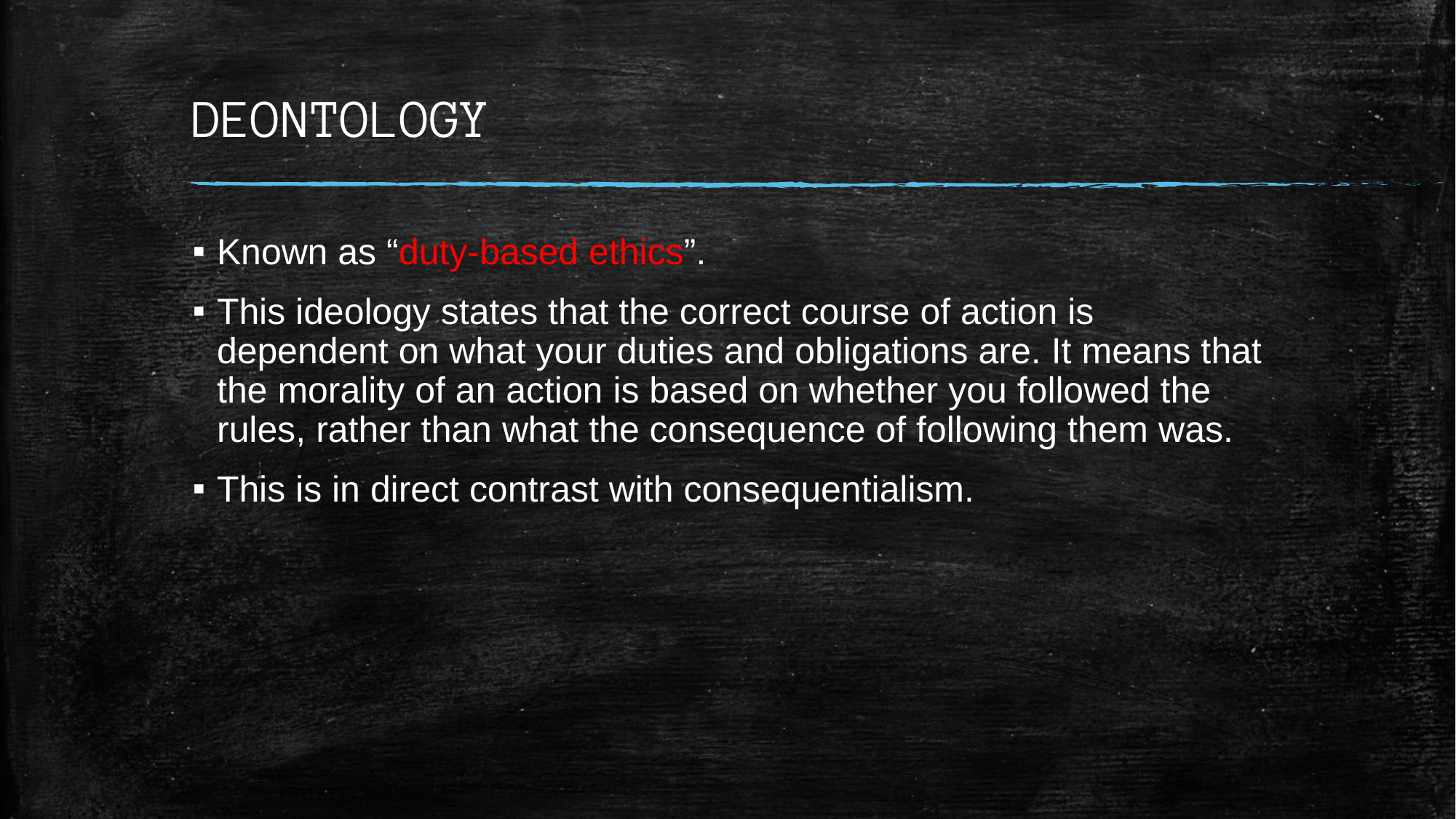

# DEONTOLOGY
Known as “duty-based ethics”.
This ideology states that the correct course of action is dependent on what your duties and obligations are. It means that the morality of an action is based on whether you followed the rules, rather than what the consequence of following them was.
This is in direct contrast with consequentialism.